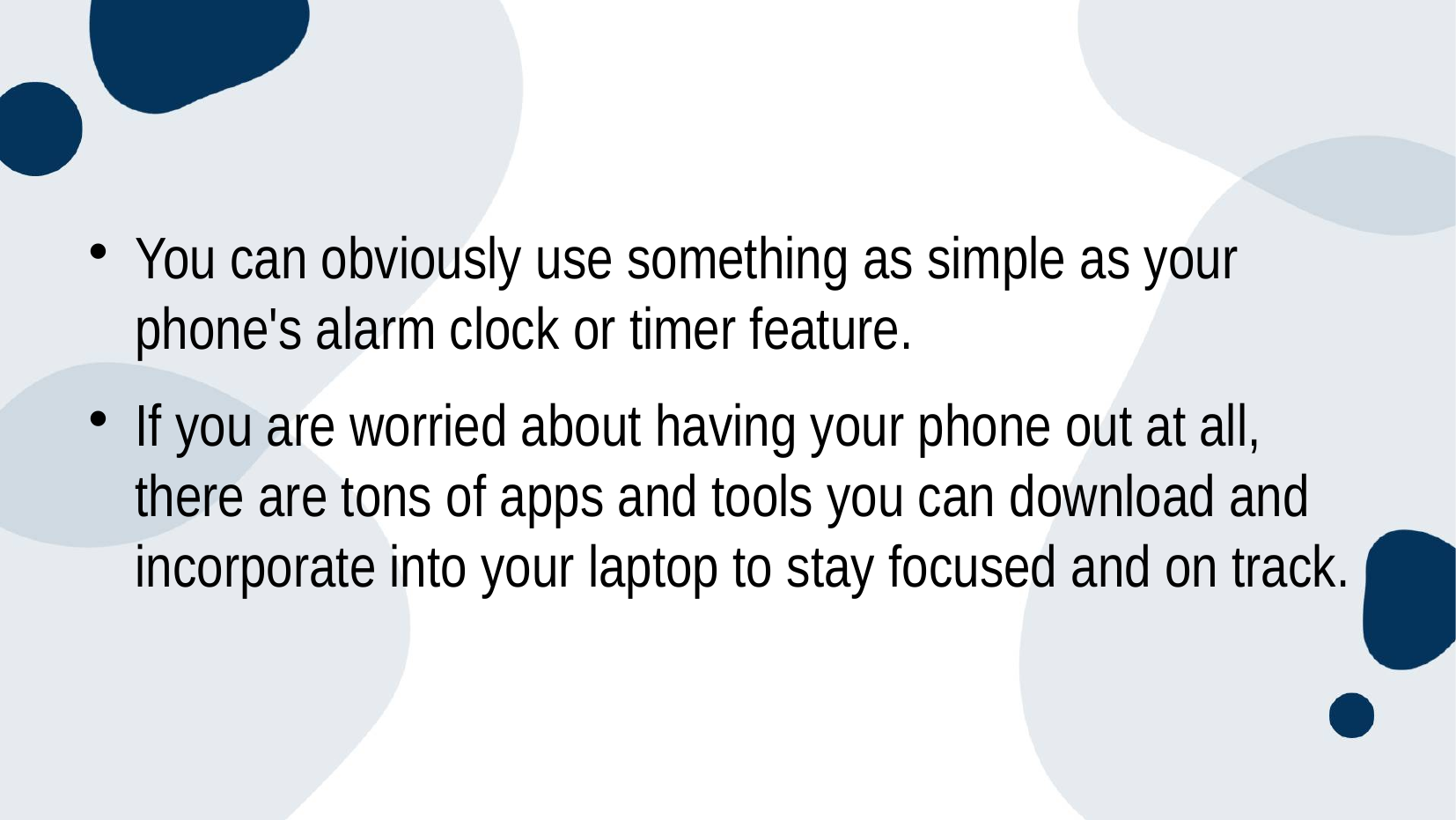

You can obviously use something as simple as your phone's alarm clock or timer feature.
If you are worried about having your phone out at all, there are tons of apps and tools you can download and incorporate into your laptop to stay focused and on track.